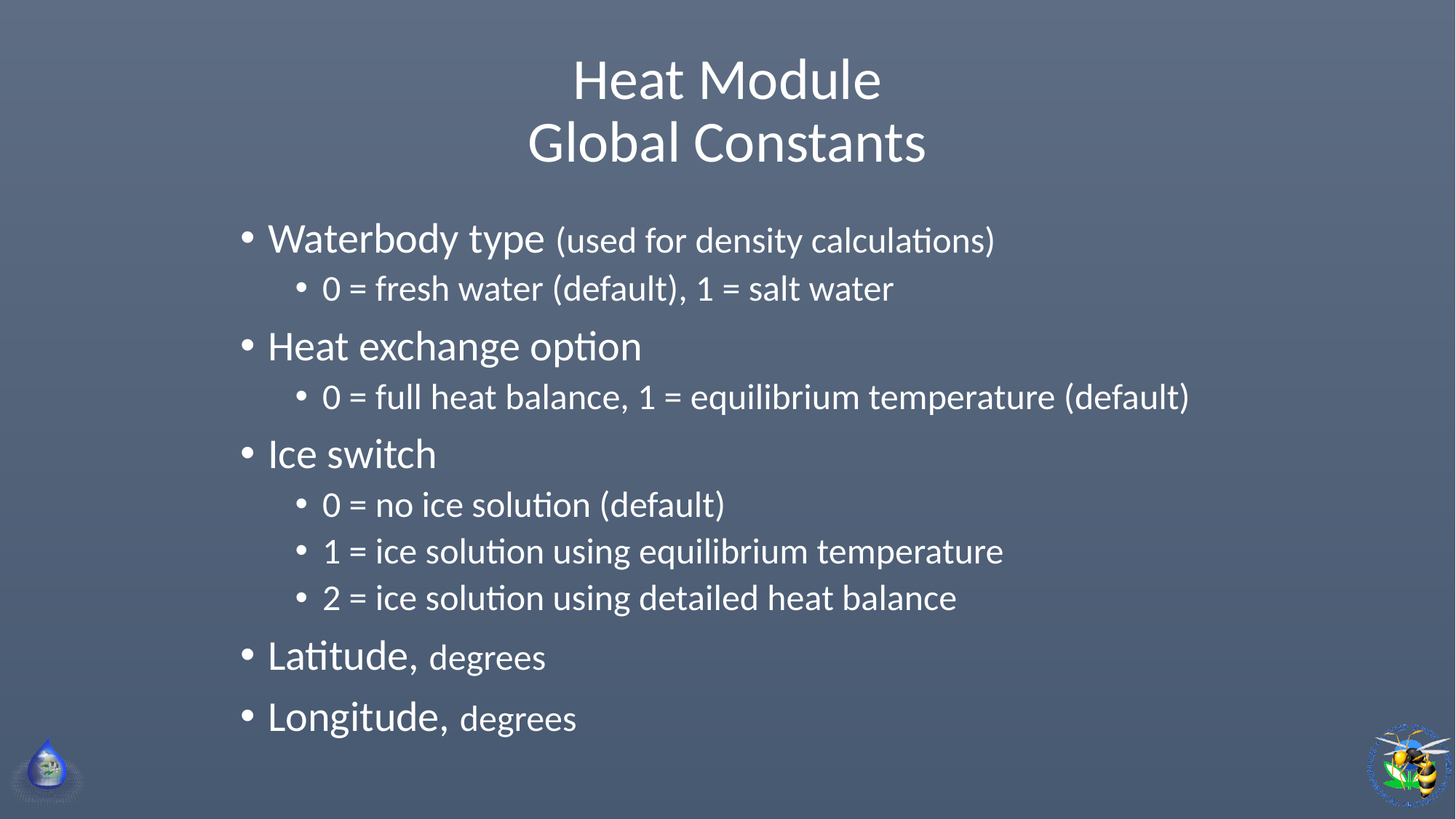

# Heat Module Global Constants
Waterbody type (used for density calculations)
0 = fresh water (default), 1 = salt water
Heat exchange option
0 = full heat balance, 1 = equilibrium temperature (default)
Ice switch
0 = no ice solution (default)
1 = ice solution using equilibrium temperature
2 = ice solution using detailed heat balance
Latitude, degrees
Longitude, degrees